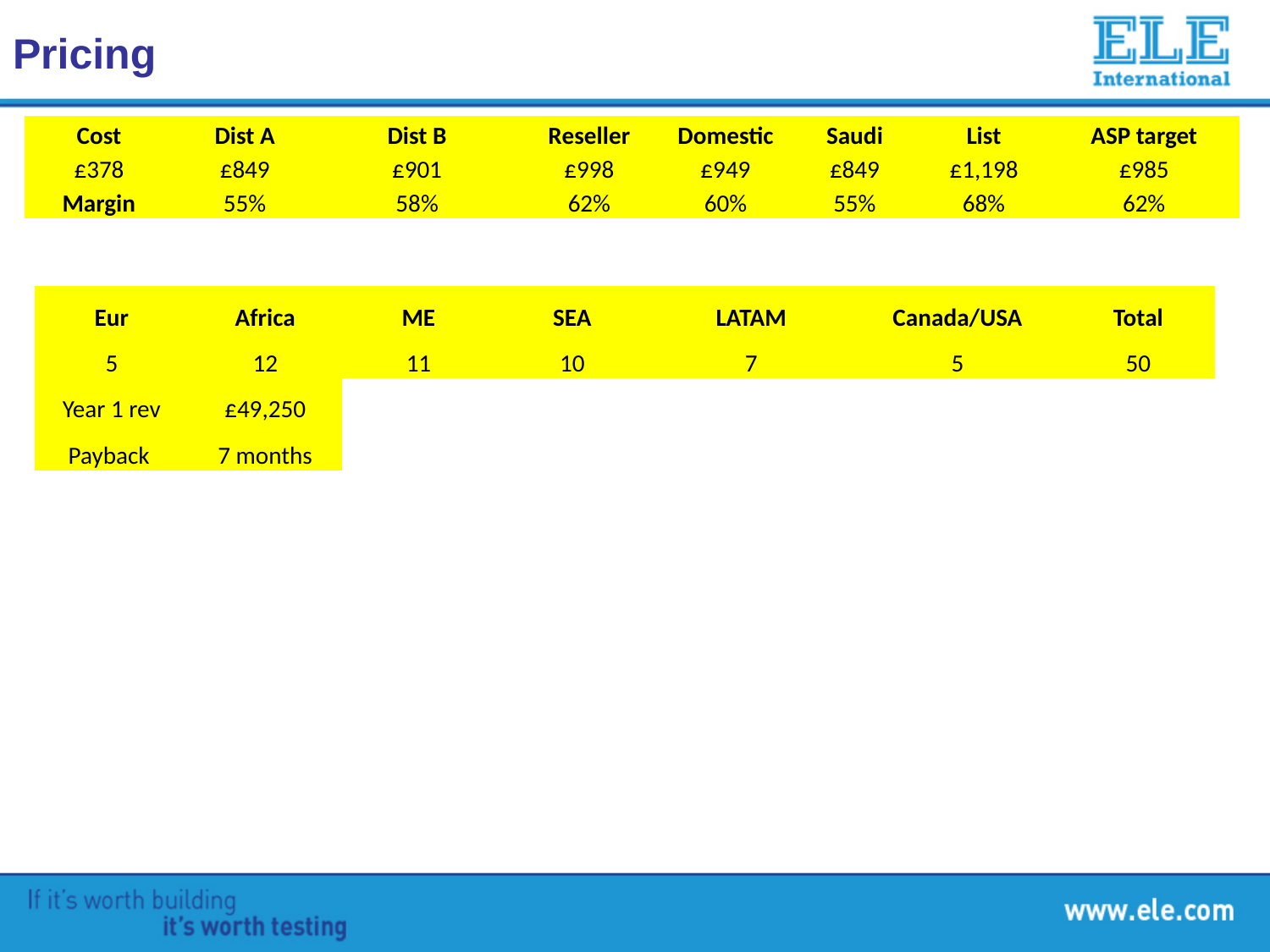

# Pricing
| Cost | Dist A | Dist B | Reseller | Domestic | Saudi | List | ASP target |
| --- | --- | --- | --- | --- | --- | --- | --- |
| £378 | £849 | £901 | £998 | £949 | £849 | £1,198 | £985 |
| Margin | 55% | 58% | 62% | 60% | 55% | 68% | 62% |
| Eur | Africa | ME | SEA | LATAM | Canada/USA | Total |
| --- | --- | --- | --- | --- | --- | --- |
| 5 | 12 | 11 | 10 | 7 | 5 | 50 |
| Year 1 rev | £49,250 |  |  |  |  |  |
| Payback | 7 months |  |  |  |  |  |